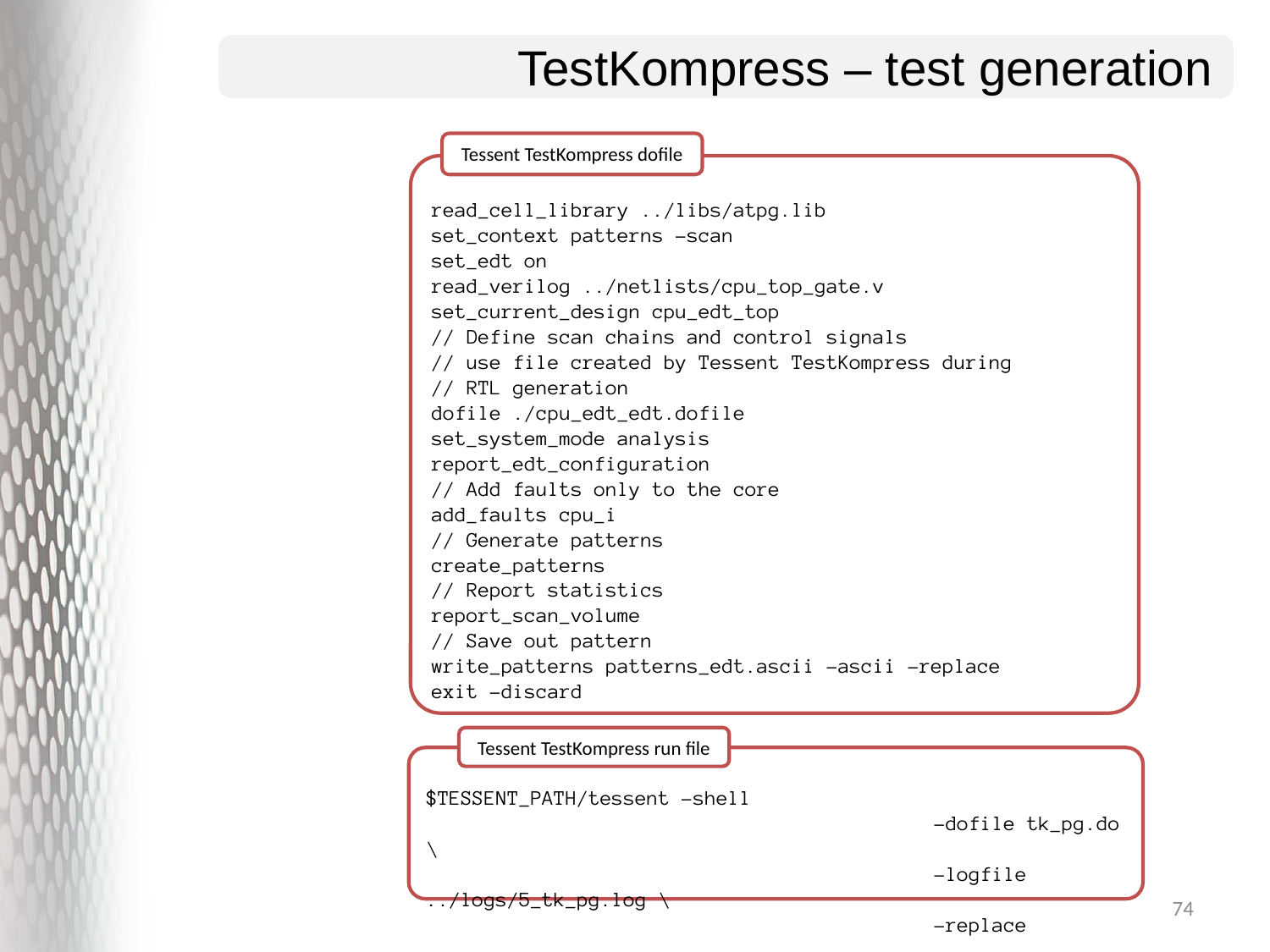

# TestKompress – test generation
Tessent TestKompress dofile
read_cell_library ../libs/atpg.lib
set_context patterns -scan
set_edt on
read_verilog ../netlists/cpu_top_gate.v
set_current_design cpu_edt_top
// Define scan chains and control signals
// use file created by Tessent TestKompress during
// RTL generation
dofile ./cpu_edt_edt.dofile
set_system_mode analysis
report_edt_configuration
// Add faults only to the core
add_faults cpu_i
// Generate patterns
create_patterns
// Report statistics
report_scan_volume
// Save out pattern
write_patterns patterns_edt.ascii -ascii -replace
exit -discard
Tessent TestKompress run file

$TESSENT_PATH/tessent -shell
				-dofile tk_pg.do \
				-logfile ../logs/5_tk_pg.log \
				-replace
74